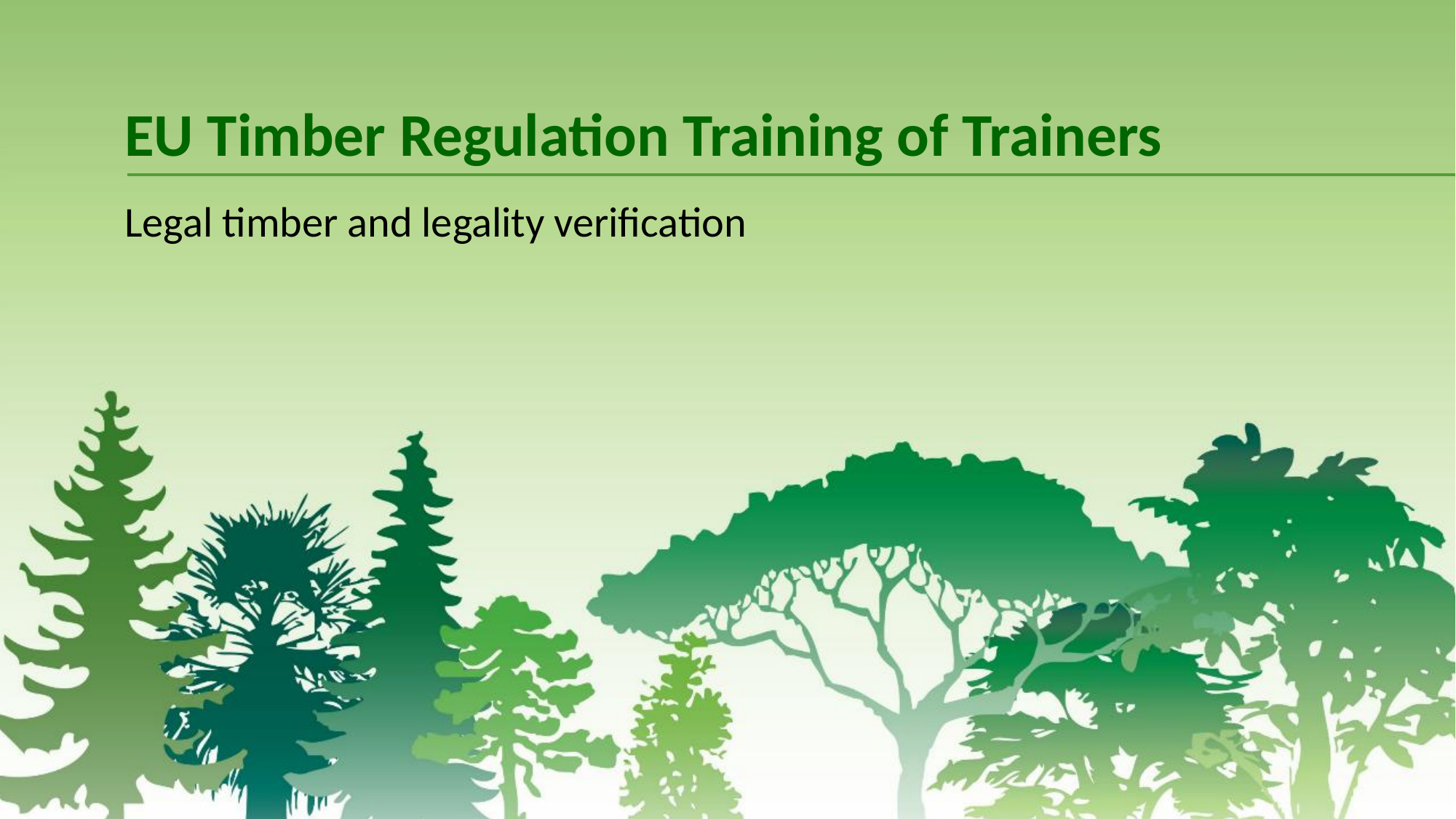

# EU Timber Regulation Training of Trainers
Legal timber and legality verification
2